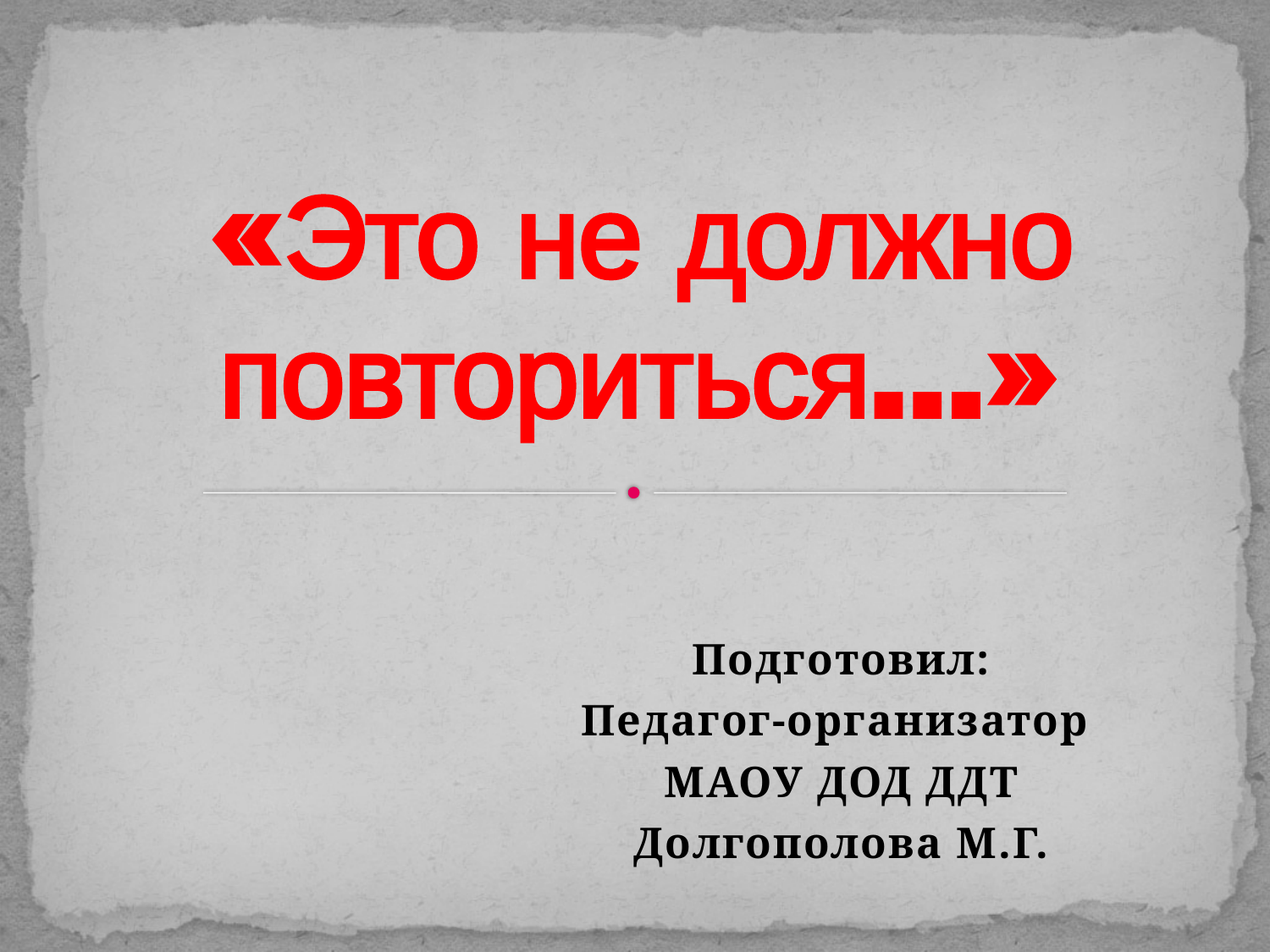

# «Это не должно повториться…»
Подготовил:
Педагог-организатор
МАОУ ДОД ДДТ
Долгополова М.Г.